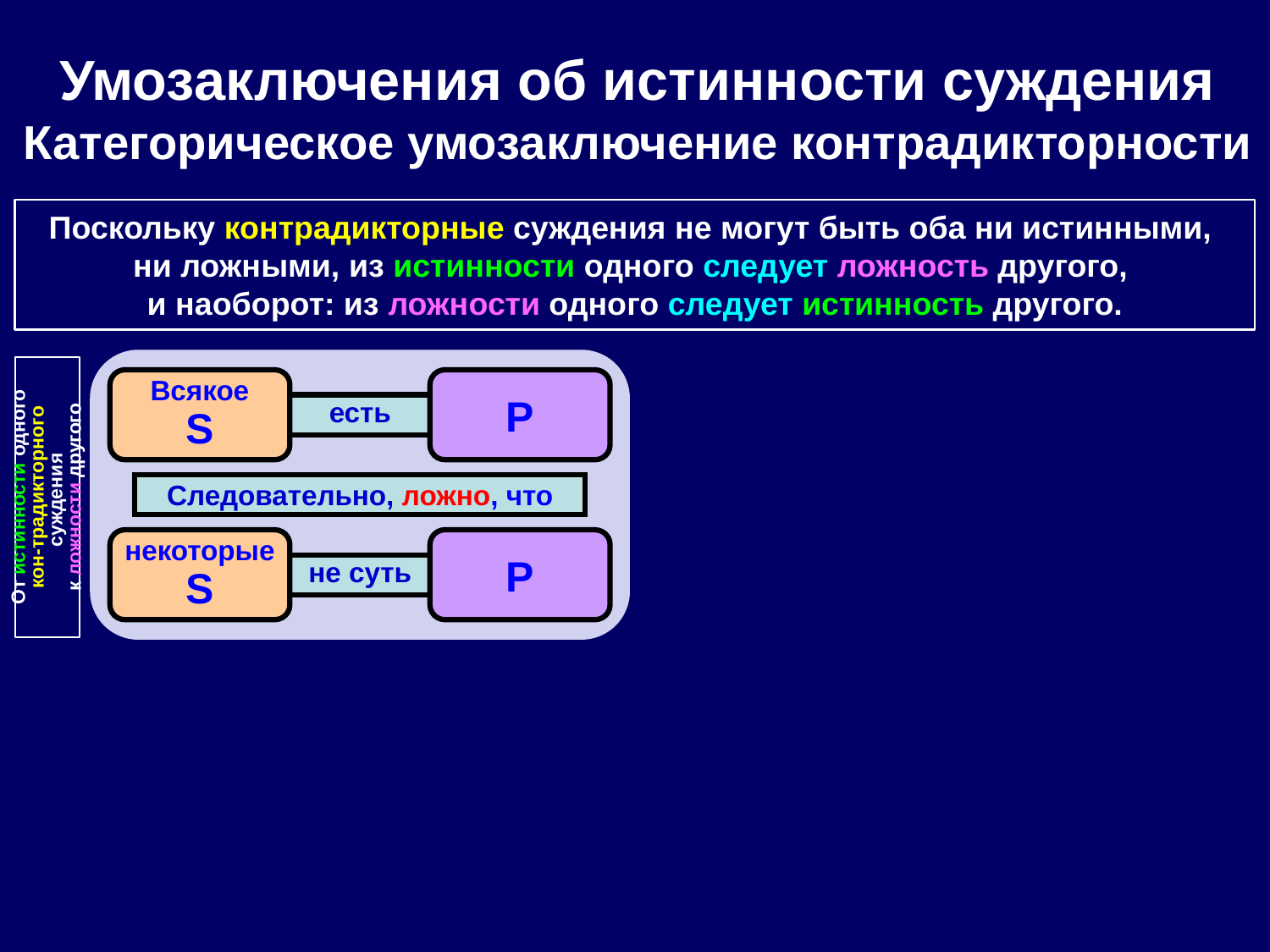

Умозаключения об истинности суждения
Категорическое умозаключение контрадикторности
Поскольку контрадикторные суждения не могут быть оба ни истинными,
ни ложными, из истинности одного следует ложность другого,
и наоборот: из ложности одного следует истинность другого.

Всякое
S
P
есть
От истинности одного кон-традикторного суждения
к ложности другого
Следовательно, ложно, что
некоторые
S
P
не суть